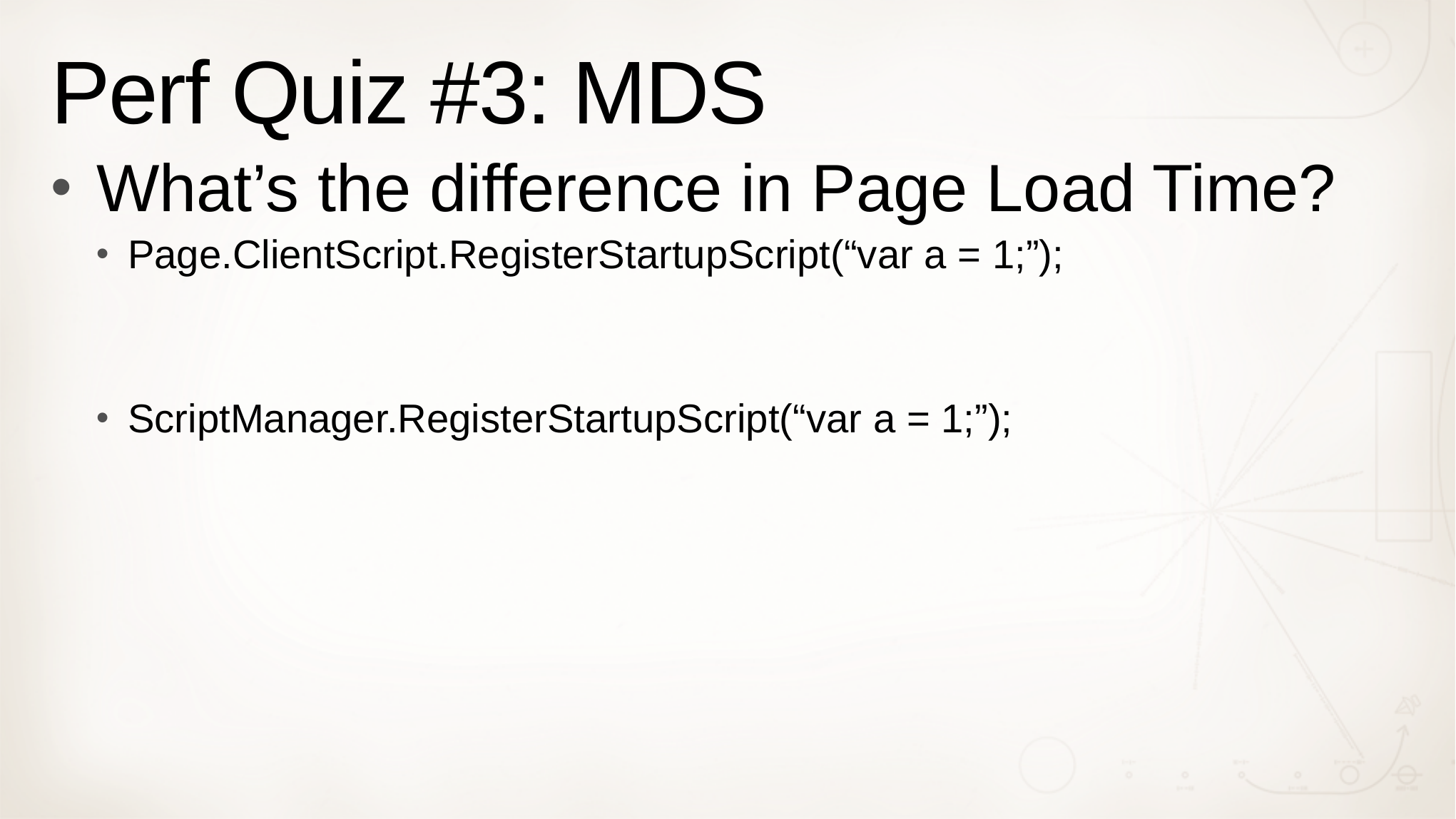

# Perf Quiz #3: MDS
What’s the difference in Page Load Time?
Page.ClientScript.RegisterStartupScript(“var a = 1;”);

ScriptManager.RegisterStartupScript(“var a = 1;”);